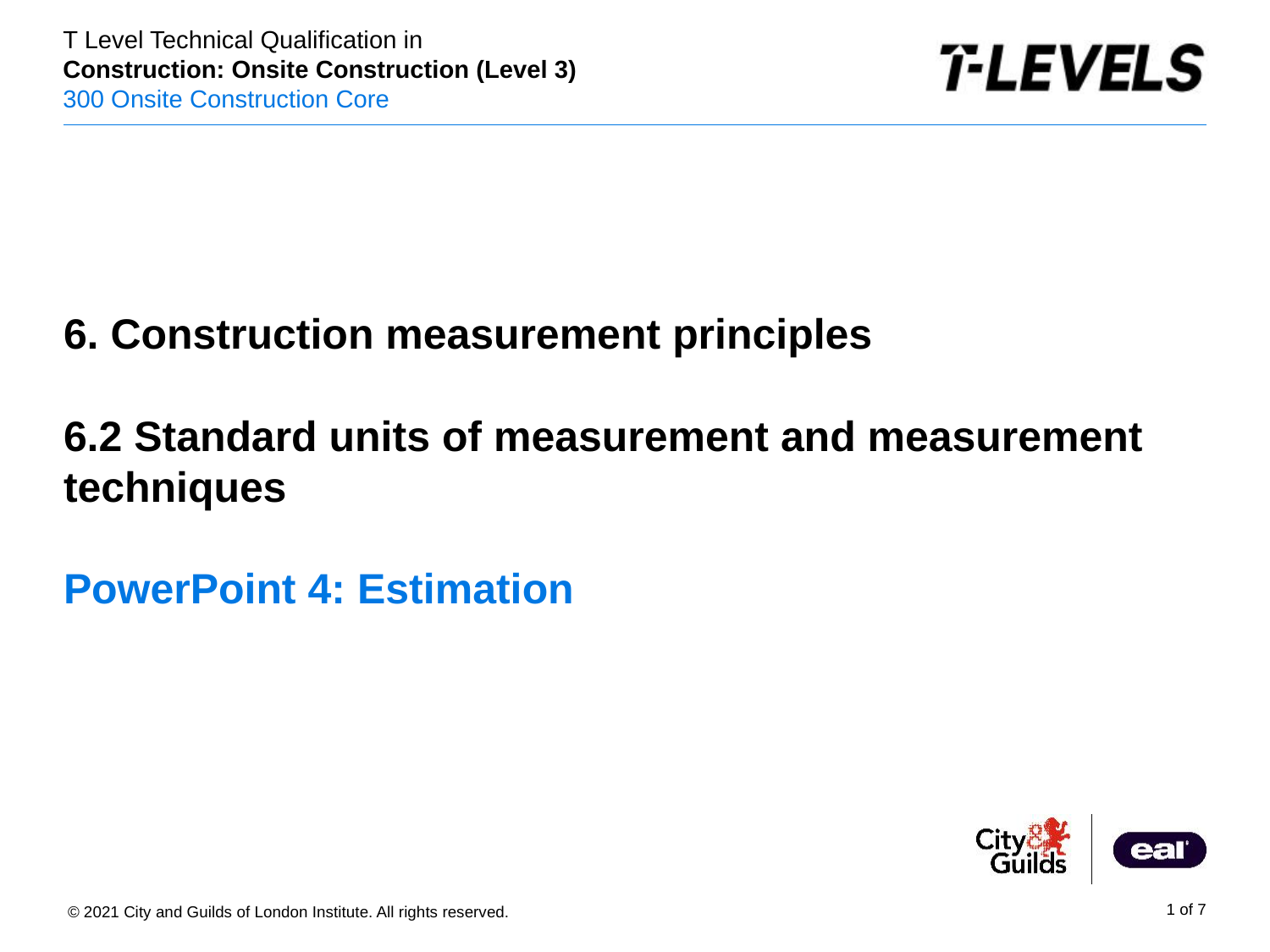

6. Construction measurement principles
# 6.2 Standard units of measurement and measurement techniques PowerPoint 4: Estimation

PowerPoint presentation